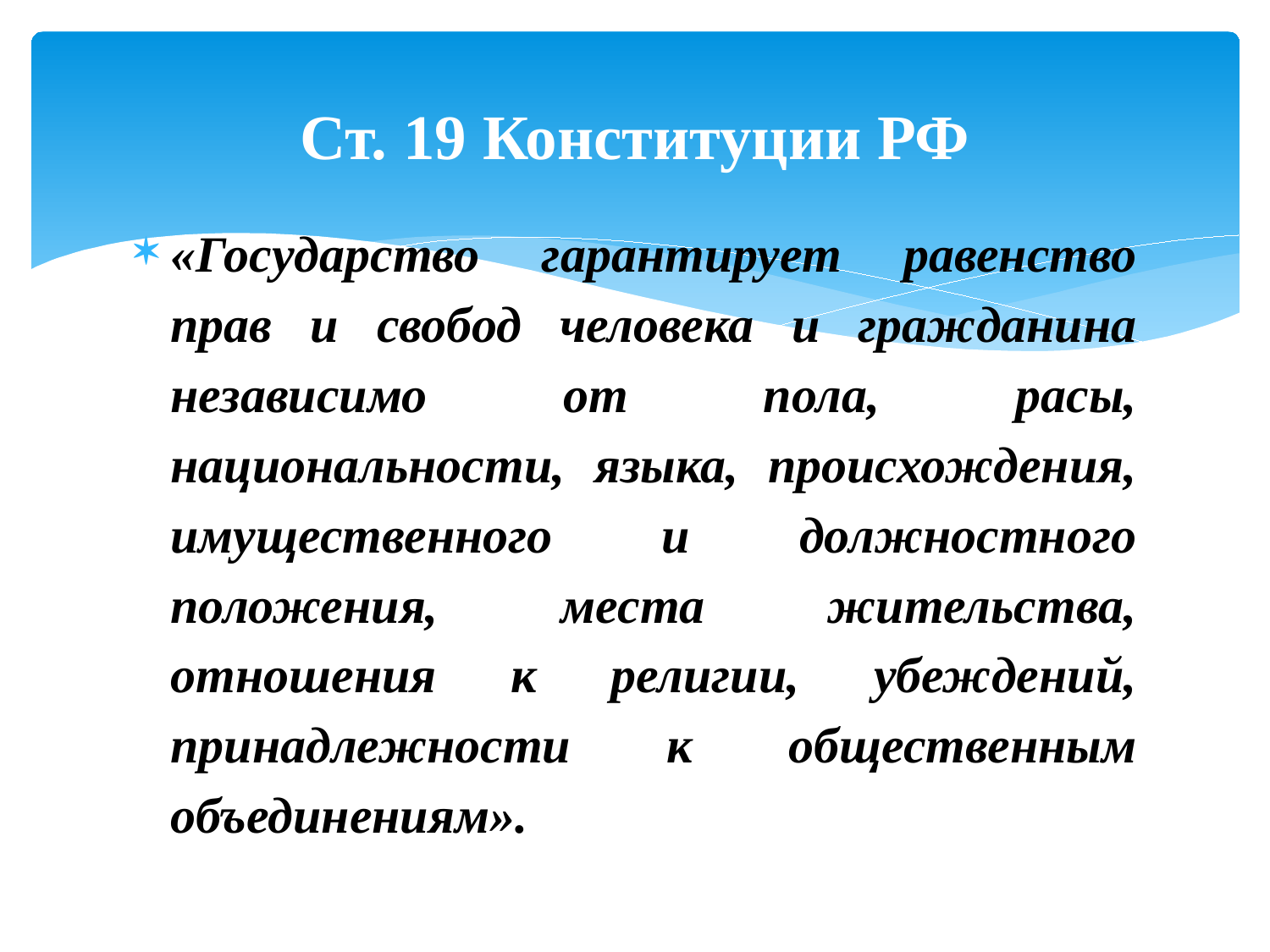

# Ст. 19 Конституции РФ
«Государство гарантирует равенство прав и свобод человека и гражданина независимо от пола, расы, национальности, языка, происхождения, имущественного и должностного положения, места жительства, отношения к религии, убеждений, принадлежности к общественным объединениям».